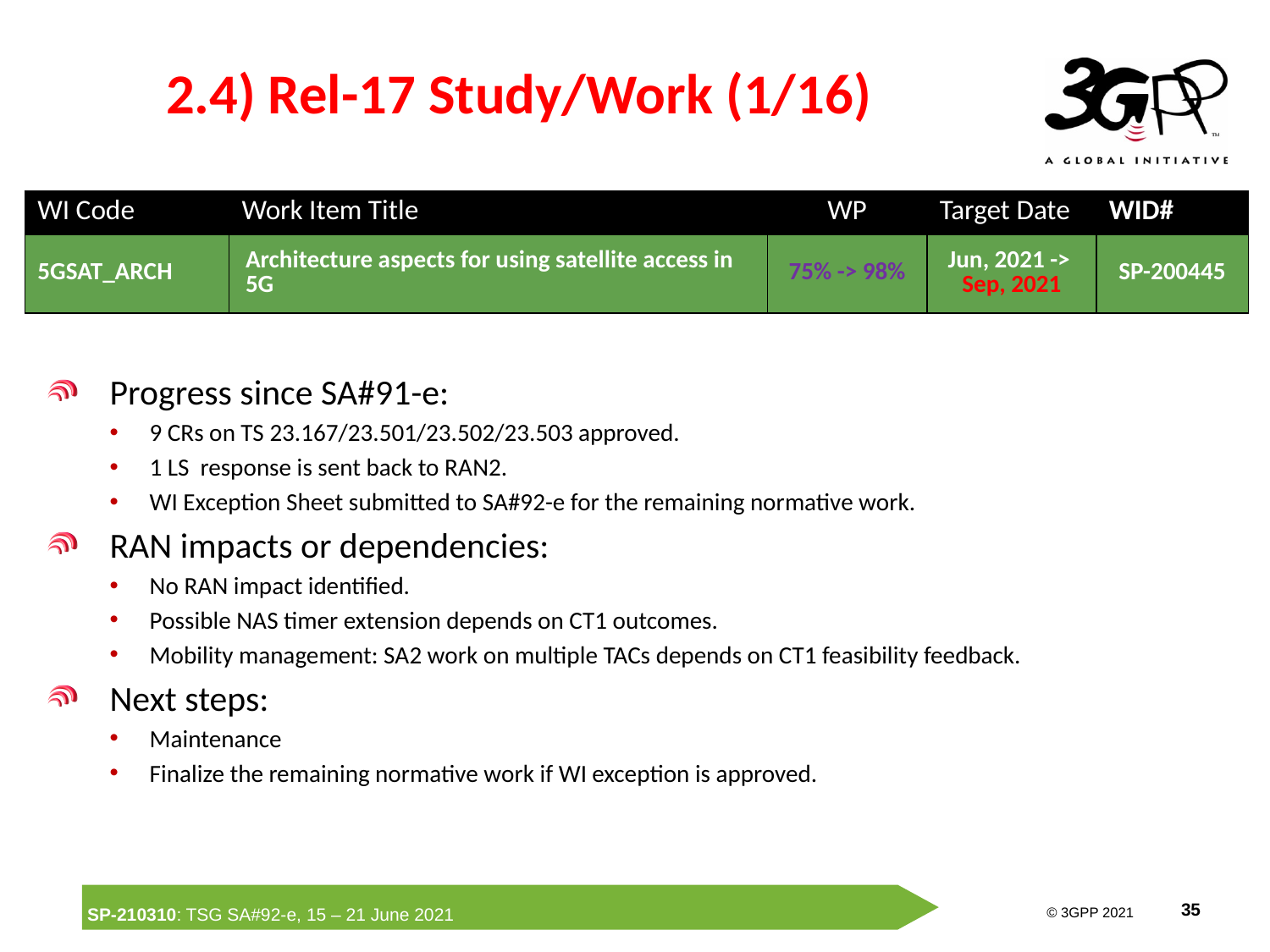

# 2.4) Rel-17 Study/Work (1/16)
| WI Code | Work Item Title | WP | Target Date | WID# |
| --- | --- | --- | --- | --- |
| 5GSAT\_ARCH | Architecture aspects for using satellite access in 5G | 75% -> 98% | Jun, 2021 -> Sep, 2021 | SP-200445 |
Progress since SA#91-e:
9 CRs on TS 23.167/23.501/23.502/23.503 approved.
1 LS  response is sent back to RAN2.
WI Exception Sheet submitted to SA#92-e for the remaining normative work.
RAN impacts or dependencies:
No RAN impact identified.
Possible NAS timer extension depends on CT1 outcomes.
Mobility management: SA2 work on multiple TACs depends on CT1 feasibility feedback.
Next steps:
Maintenance
Finalize the remaining normative work if WI exception is approved.